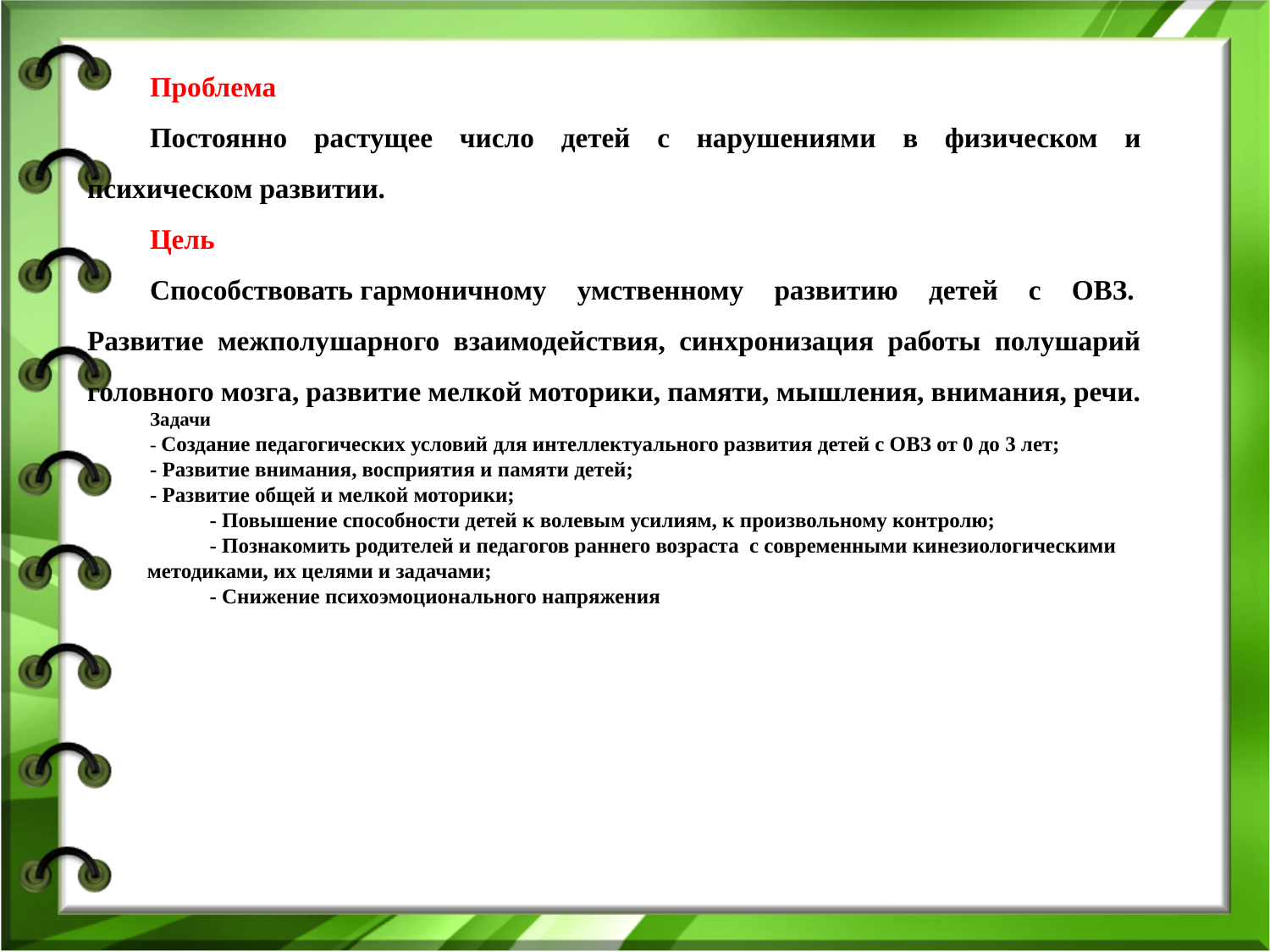

Проблема
Постоянно растущее число детей с нарушениями в физическом и психическом развитии.
Цель
Способствовать гармоничному умственному развитию детей с ОВЗ.  Развитие межполушарного взаимодействия, синхронизация работы полушарий головного мозга, развитие мелкой моторики, памяти, мышления, внимания, речи.
Задачи
- Создание педагогических условий для интеллектуального развития детей с ОВЗ от 0 до 3 лет;
- Развитие внимания, восприятия и памяти детей;
- Развитие общей и мелкой моторики;
- Повышение способности детей к волевым усилиям, к произвольному контролю;
- Познакомить родителей и педагогов раннего возраста  с современными кинезиологическими методиками, их целями и задачами;
- Снижение психоэмоционального напряжения